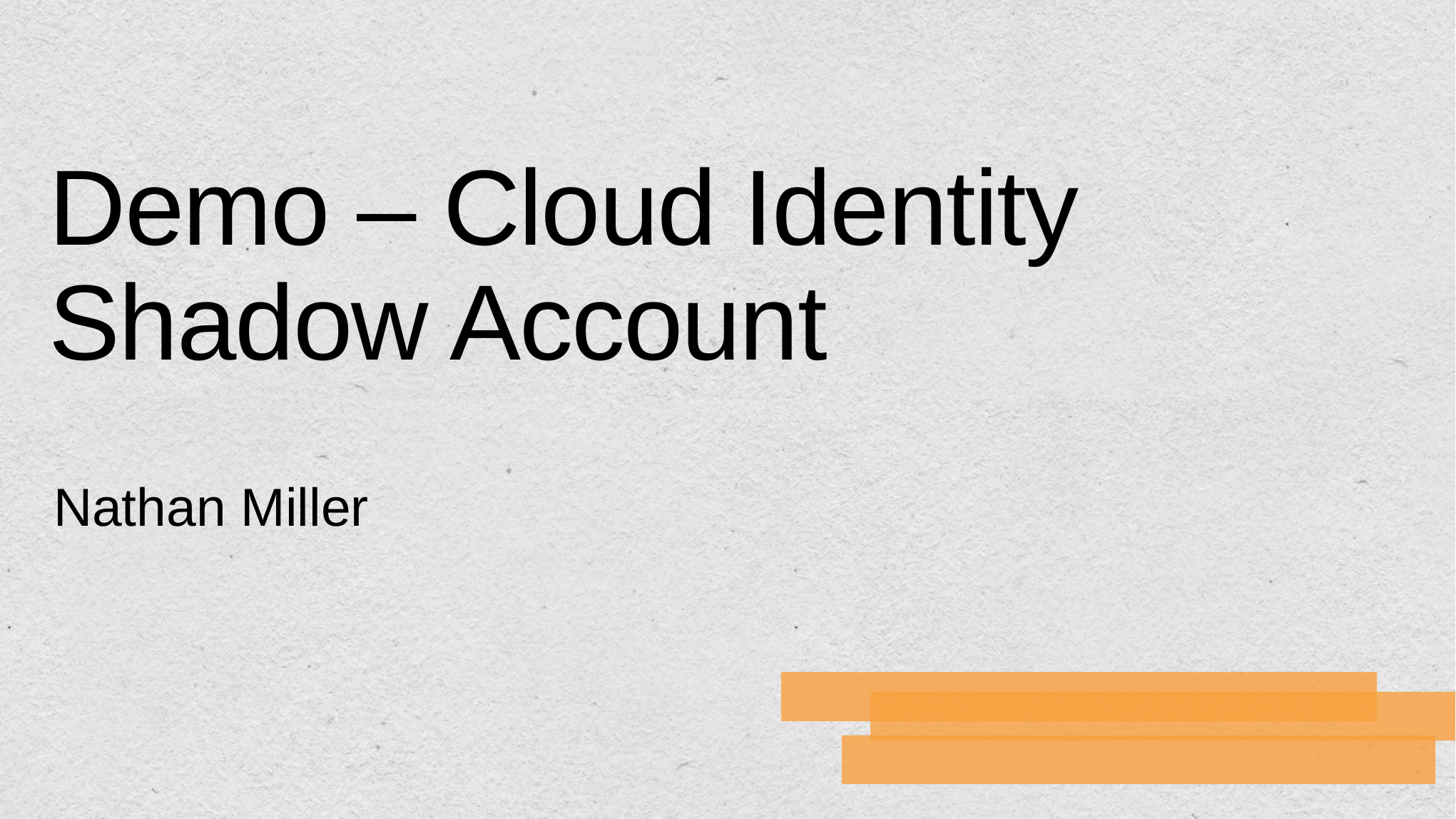

# Demo – Cloud Identity Shadow Account
Nathan Miller